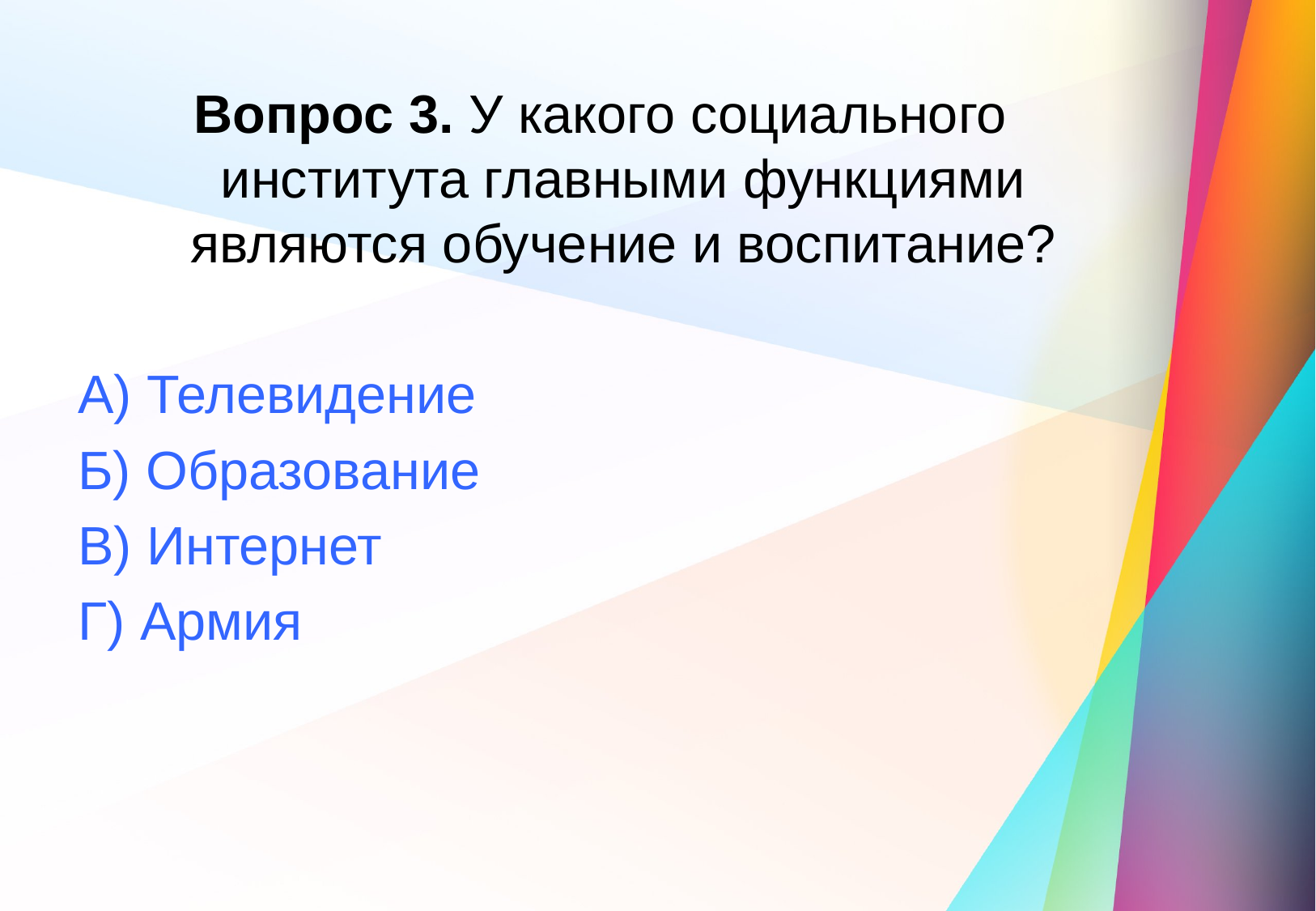

Вопрос 3. У какого социального института главными функциями являются обучение и воспитание?

А) Телевидение
Б) Образование
В) Интернет
Г) Армия